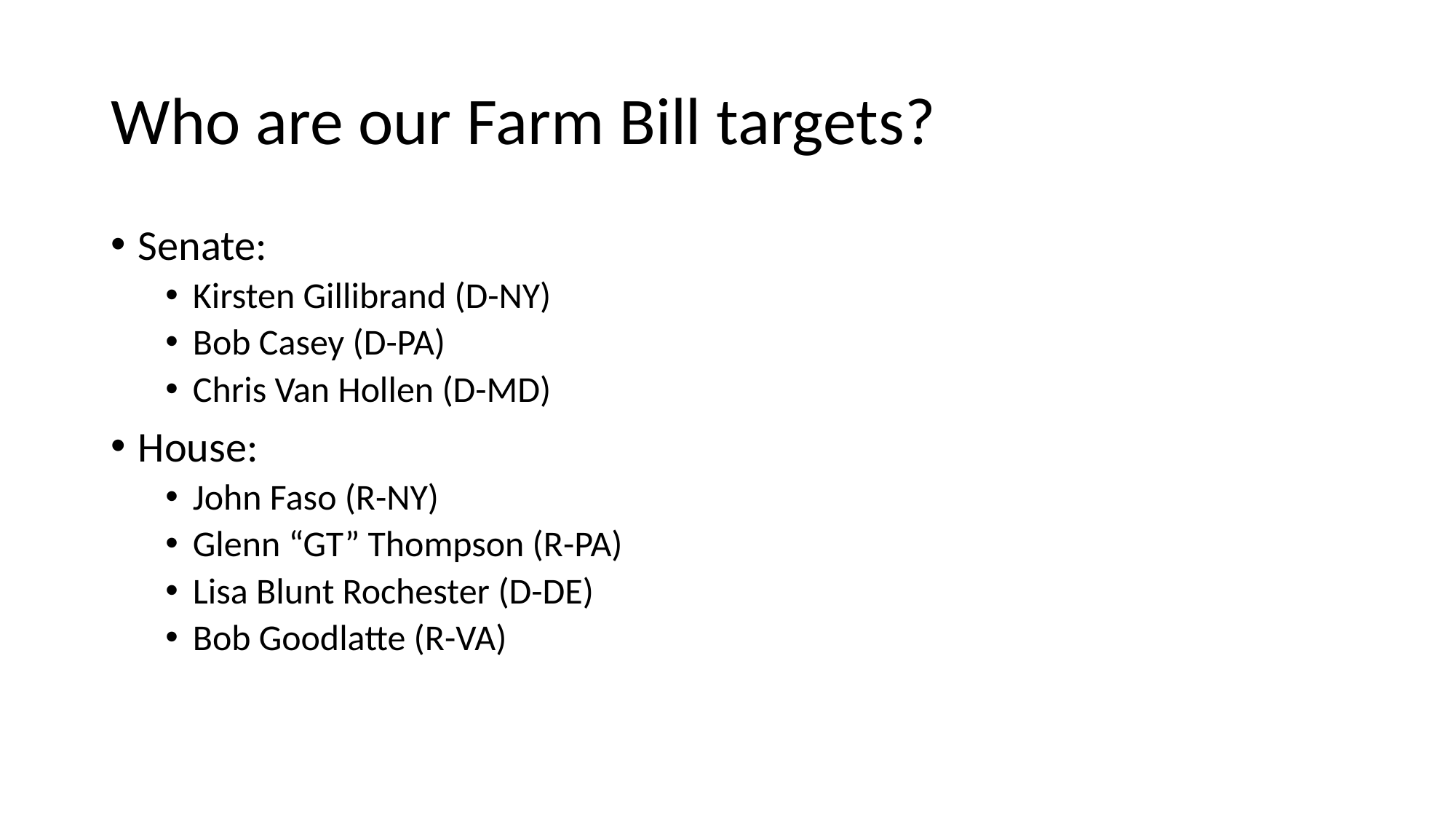

# Who are our Farm Bill targets?
Senate:
Kirsten Gillibrand (D-NY)
Bob Casey (D-PA)
Chris Van Hollen (D-MD)
House:
John Faso (R-NY)
Glenn “GT” Thompson (R-PA)
Lisa Blunt Rochester (D-DE)
Bob Goodlatte (R-VA)